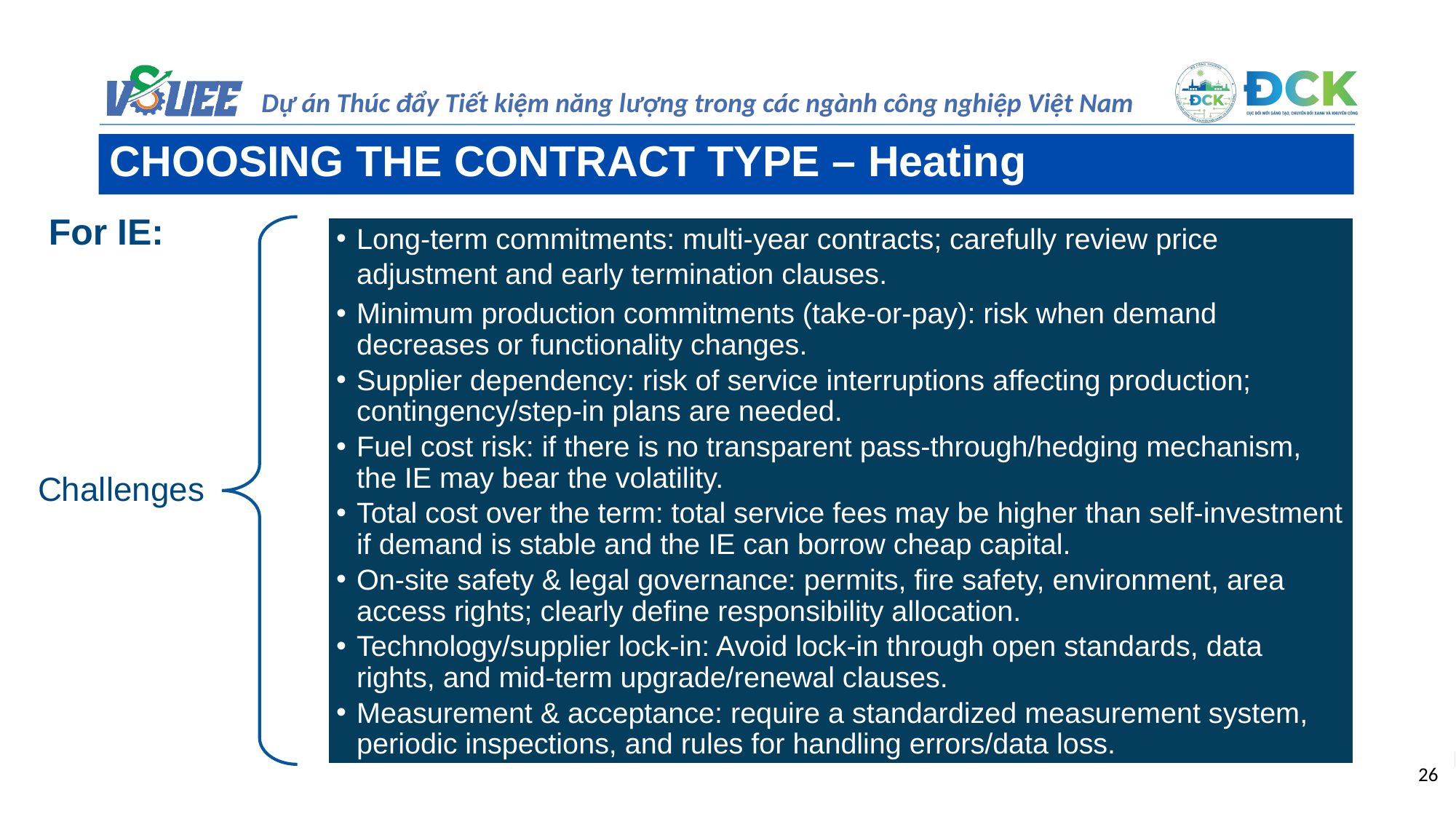

CHOOSING THE CONTRACT TYPE – Heating
For IE:

Long-term commitments: multi-year contracts; carefully review price adjustment and early termination clauses.
Minimum production commitments (take-or-pay): risk when demand decreases or functionality changes.
Supplier dependency: risk of service interruptions affecting production; contingency/step-in plans are needed.
Fuel cost risk: if there is no transparent pass-through/hedging mechanism, the IE may bear the volatility.
Total cost over the term: total service fees may be higher than self-investment if demand is stable and the IE can borrow cheap capital.
On-site safety & legal governance: permits, fire safety, environment, area access rights; clearly define responsibility allocation.
Technology/supplier lock-in: Avoid lock-in through open standards, data rights, and mid-term upgrade/renewal clauses.
Measurement & acceptance: require a standardized measurement system, periodic inspections, and rules for handling errors/data loss.
Challenges

26